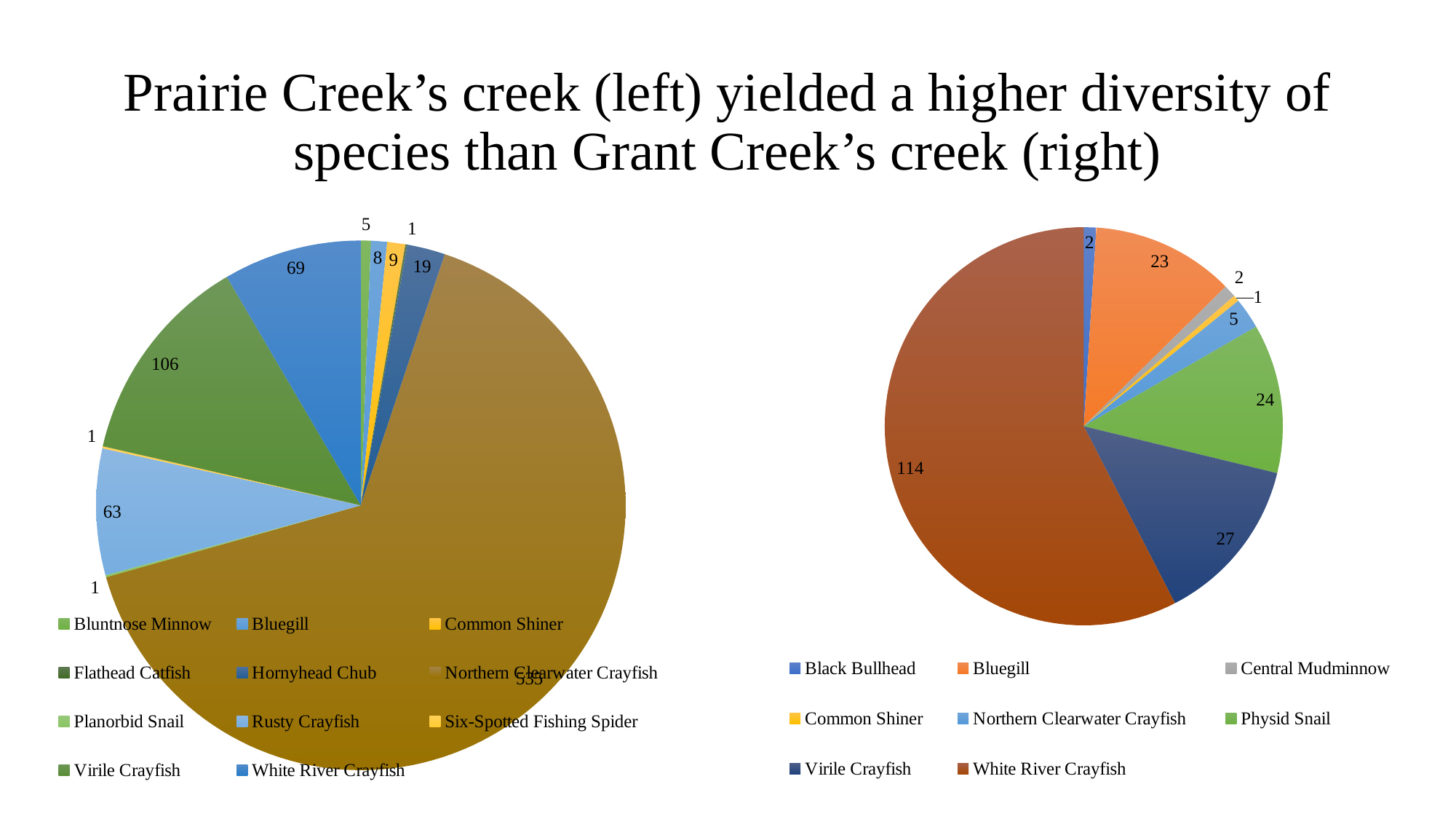

# Prairie Creek’s creek (left) yielded a higher diversity of species than Grant Creek’s creek (right)

[unsupported chart]

[unsupported chart]